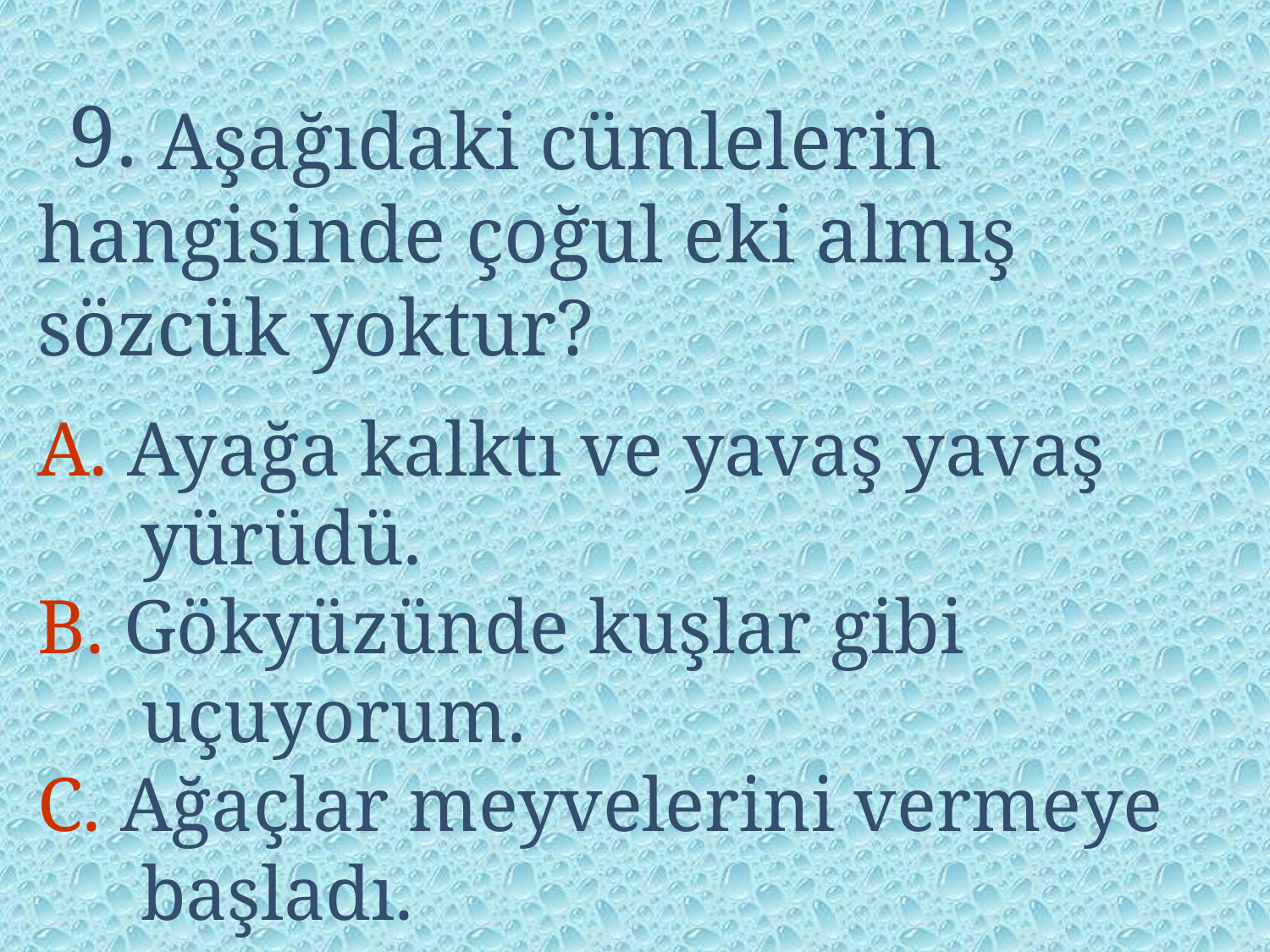

9.
      Aşağıdaki cümlelerin hangisinde çoğul eki almış sözcük yoktur?
A. Ayağa kalktı ve yavaş yavaş yürüdü.
B. Gökyüzünde kuşlar gibi uçuyorum.
C. Ağaçlar meyvelerini vermeye başladı.